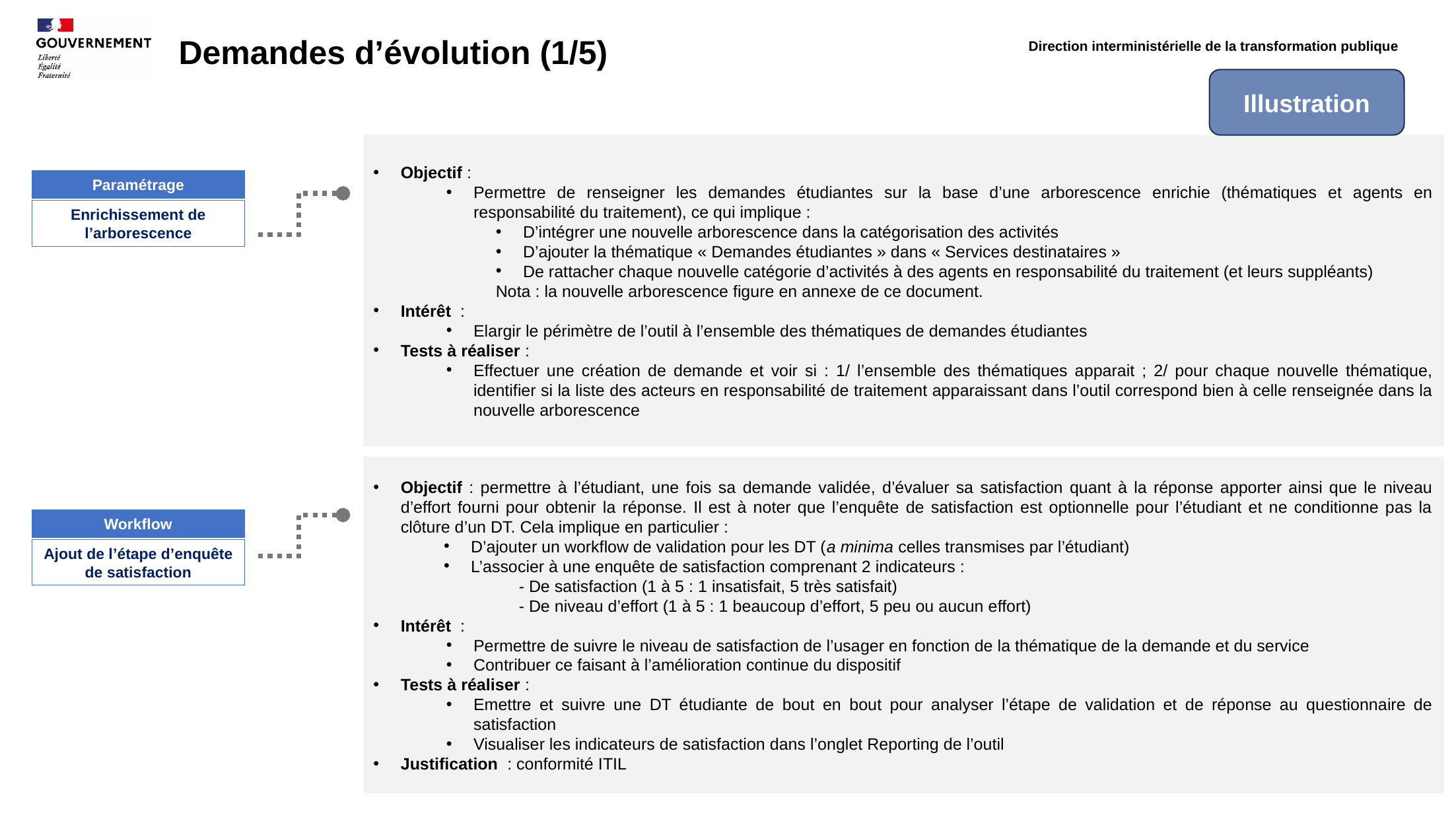

# Demandes d’évolution (1/5)
Illustration
Objectif :
Permettre de renseigner les demandes étudiantes sur la base d’une arborescence enrichie (thématiques et agents en responsabilité du traitement), ce qui implique :
D’intégrer une nouvelle arborescence dans la catégorisation des activités
D’ajouter la thématique « Demandes étudiantes » dans « Services destinataires »
De rattacher chaque nouvelle catégorie d’activités à des agents en responsabilité du traitement (et leurs suppléants)
Nota : la nouvelle arborescence figure en annexe de ce document.
Intérêt  :
Elargir le périmètre de l’outil à l’ensemble des thématiques de demandes étudiantes
Tests à réaliser :
Effectuer une création de demande et voir si : 1/ l’ensemble des thématiques apparait ; 2/ pour chaque nouvelle thématique, identifier si la liste des acteurs en responsabilité de traitement apparaissant dans l’outil correspond bien à celle renseignée dans la nouvelle arborescence
Paramétrage
Enrichissement de l’arborescence
Objectif : permettre à l’étudiant, une fois sa demande validée, d’évaluer sa satisfaction quant à la réponse apporter ainsi que le niveau d’effort fourni pour obtenir la réponse. Il est à noter que l’enquête de satisfaction est optionnelle pour l’étudiant et ne conditionne pas la clôture d’un DT. Cela implique en particulier :
D’ajouter un workflow de validation pour les DT (a minima celles transmises par l’étudiant)
L’associer à une enquête de satisfaction comprenant 2 indicateurs :
- De satisfaction (1 à 5 : 1 insatisfait, 5 très satisfait)
- De niveau d’effort (1 à 5 : 1 beaucoup d’effort, 5 peu ou aucun effort)
Intérêt  :
Permettre de suivre le niveau de satisfaction de l’usager en fonction de la thématique de la demande et du service
Contribuer ce faisant à l’amélioration continue du dispositif
Tests à réaliser :
Emettre et suivre une DT étudiante de bout en bout pour analyser l’étape de validation et de réponse au questionnaire de satisfaction
Visualiser les indicateurs de satisfaction dans l’onglet Reporting de l’outil
Justification  : conformité ITIL
Workflow
Ajout de l’étape d’enquête de satisfaction
17